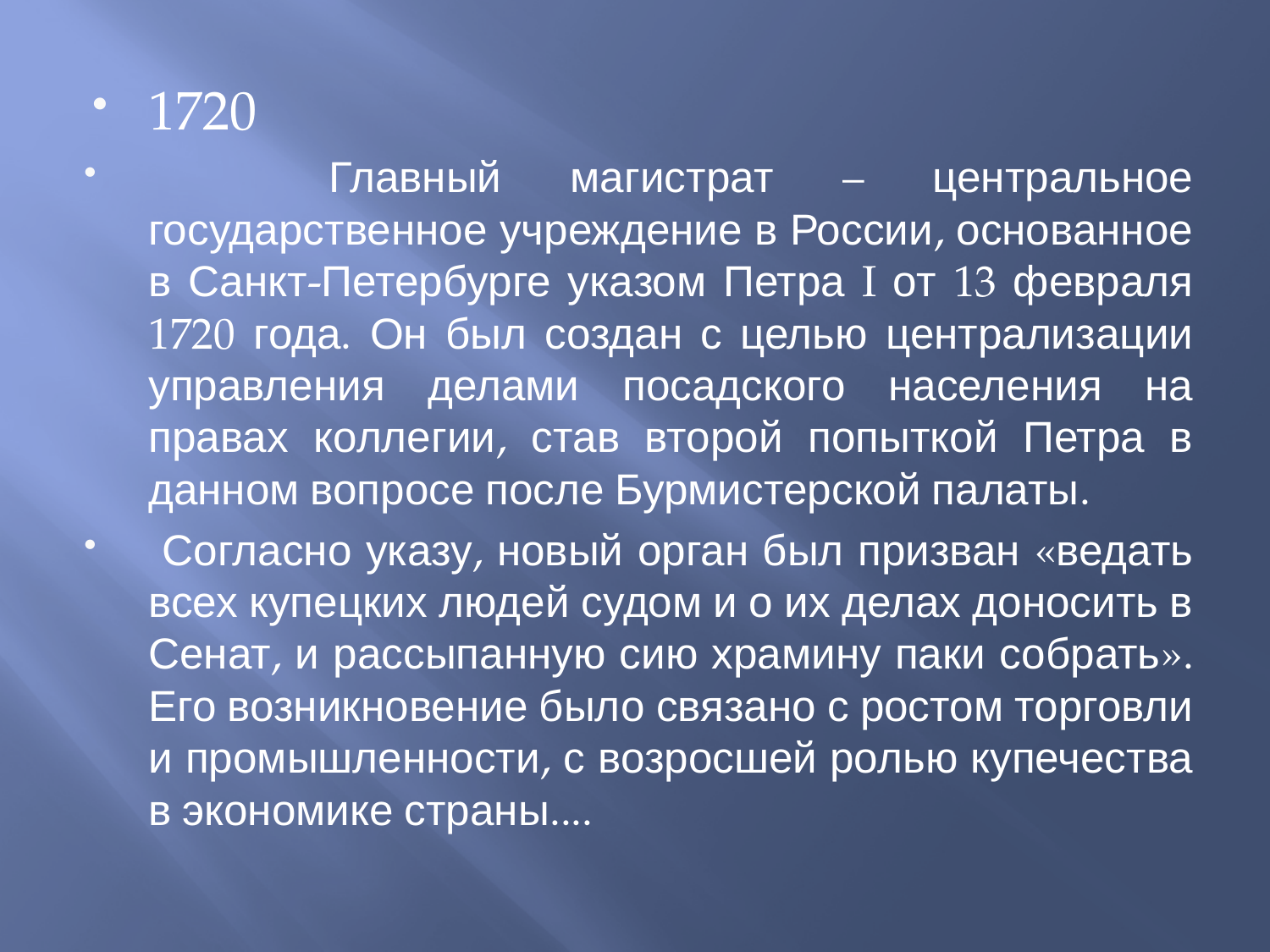

#
1720
	 Главный магистрат – центральное государственное учреждение в России, основанное в Санкт-Петербурге указом Петра I от 13 февраля 1720 года. Он был создан с целью централизации управления делами посадского населения на правах коллегии, став второй попыткой Петра в данном вопросе после Бурмистерской палаты.
 Согласно указу, новый орган был призван «ведать всех купецких людей судом и о их делах доносить в Сенат, и рассыпанную сию храмину паки собрать». Его возникновение было связано с ростом торговли и промышленности, с возросшей ролью купечества в экономике страны....